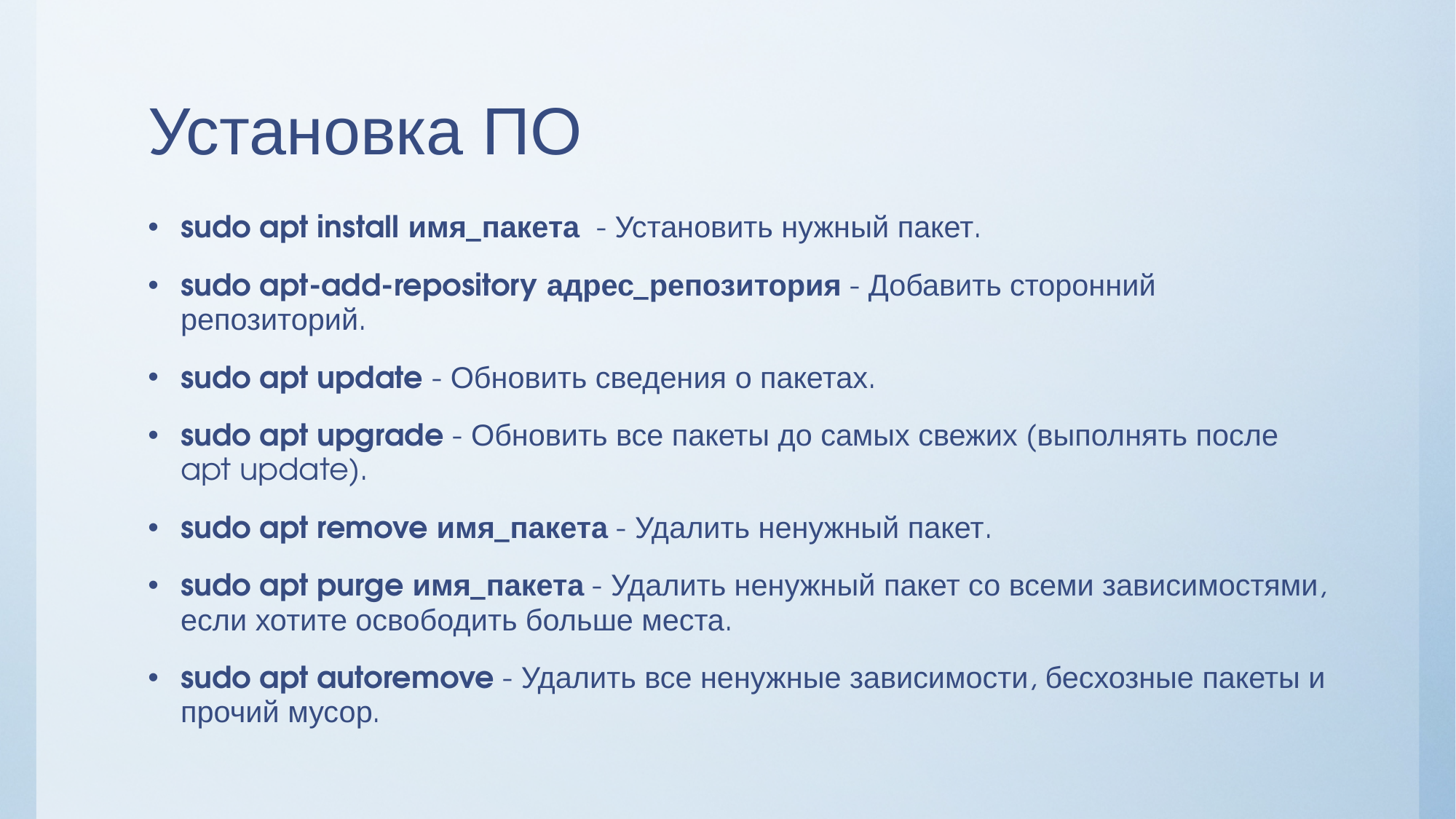

# Установка ПО
sudo apt install имя_пакета  - Установить нужный пакет.
sudo apt‑add‑repository адрес_репозитория - Добавить сторонний репозиторий.
sudo apt update - Обновить сведения о пакетах.
sudo apt upgrade - Обновить все пакеты до самых свежих (выполнять после apt update).
sudo apt remove имя_пакета - Удалить ненужный пакет.
sudo apt purge имя_пакета - Удалить ненужный пакет со всеми зависимостями, если хотите освободить больше места.
sudo apt autoremove - Удалить все ненужные зависимости, бесхозные пакеты и прочий мусор.